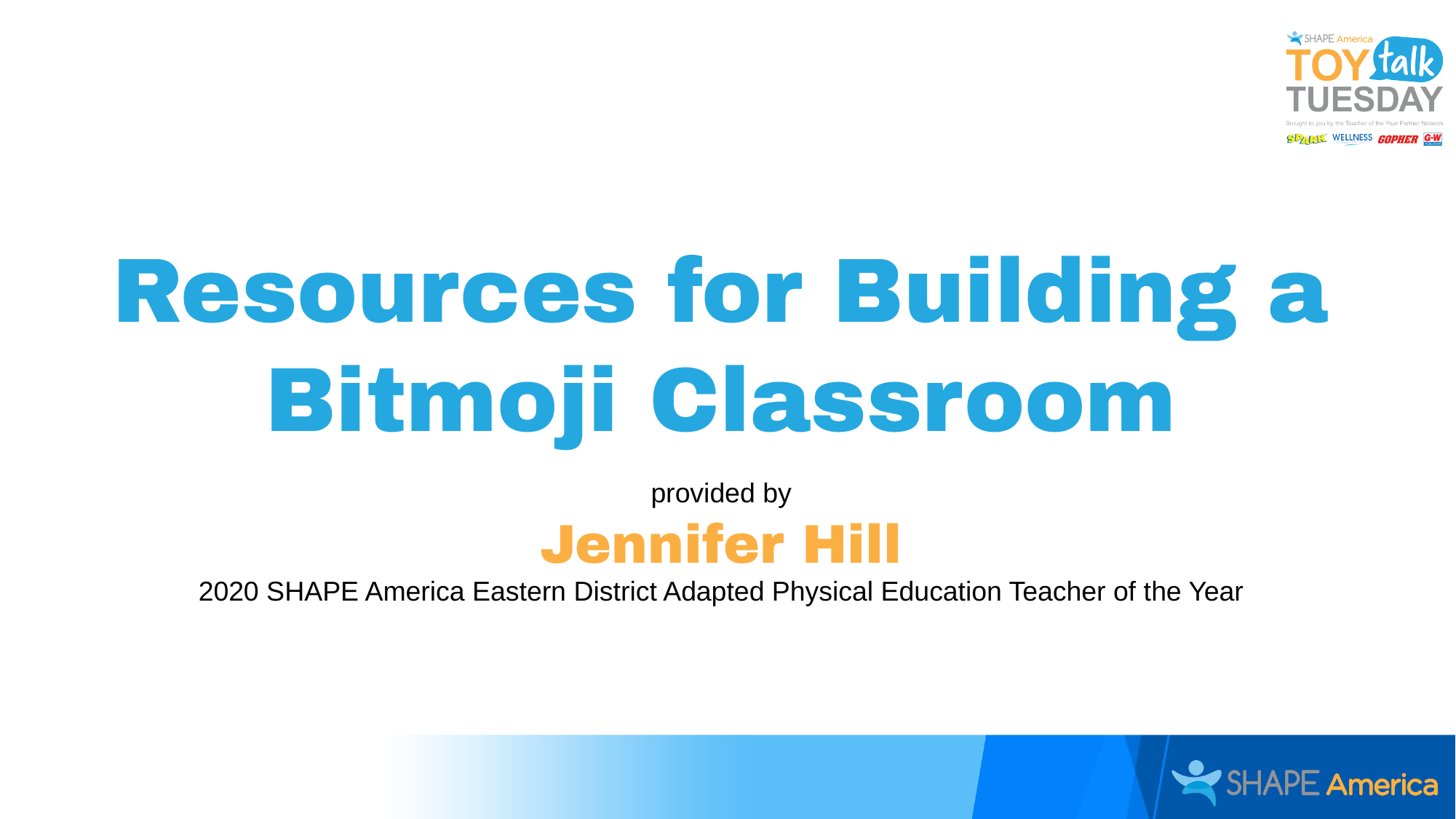

# Resources for Building a Bitmoji Classroom
provided by
Jennifer Hill
2020 SHAPE America Eastern District Adapted Physical Education Teacher of the Year